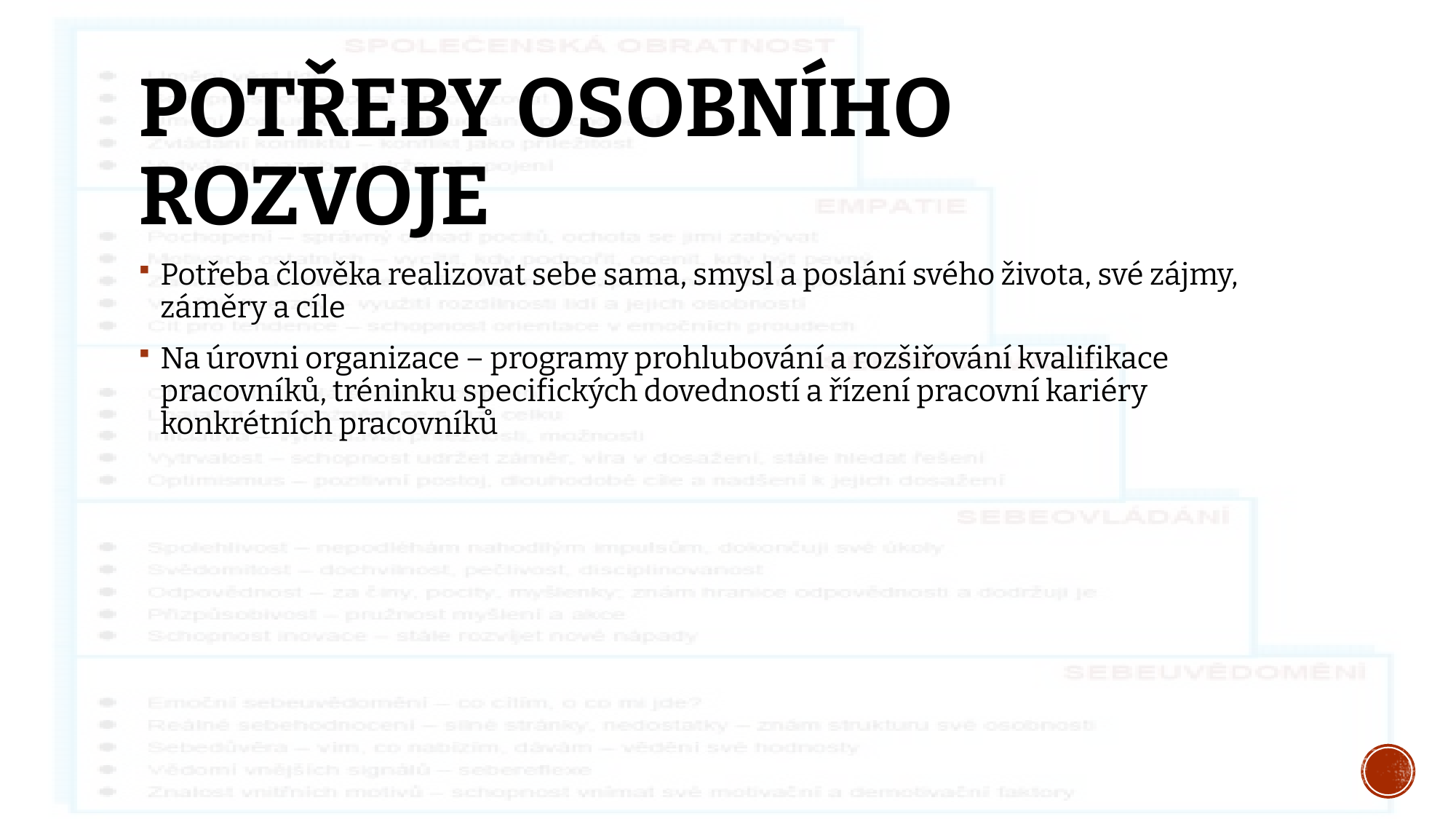

# Potřeby osobního rozvoje
Potřeba člověka realizovat sebe sama, smysl a poslání svého života, své zájmy, záměry a cíle
Na úrovni organizace – programy prohlubování a rozšiřování kvalifikace pracovníků, tréninku specifických dovedností a řízení pracovní kariéry konkrétních pracovníků